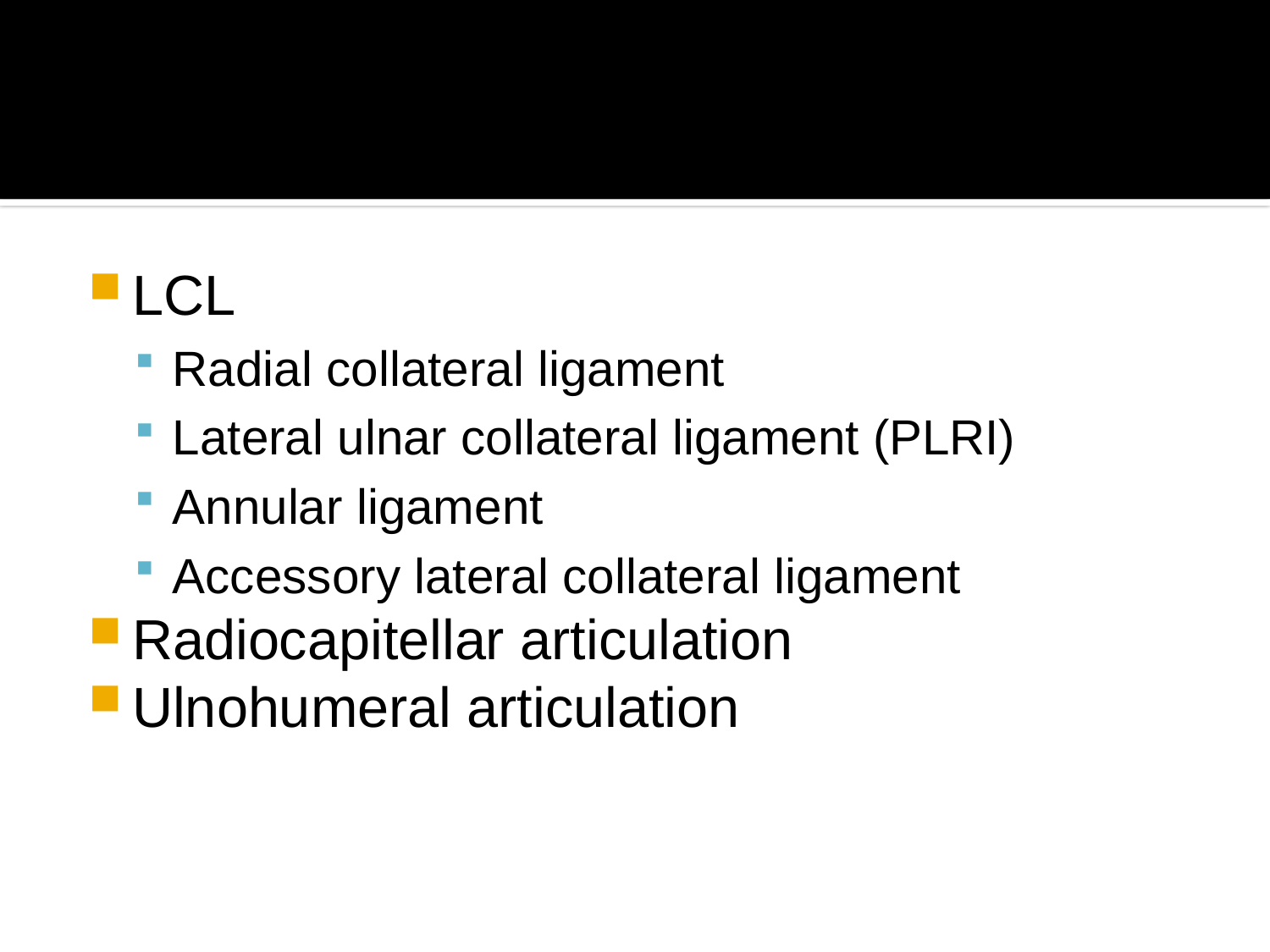

#
LCL
Radial collateral ligament
Lateral ulnar collateral ligament (PLRI)
Annular ligament
Accessory lateral collateral ligament
Radiocapitellar articulation
Ulnohumeral articulation